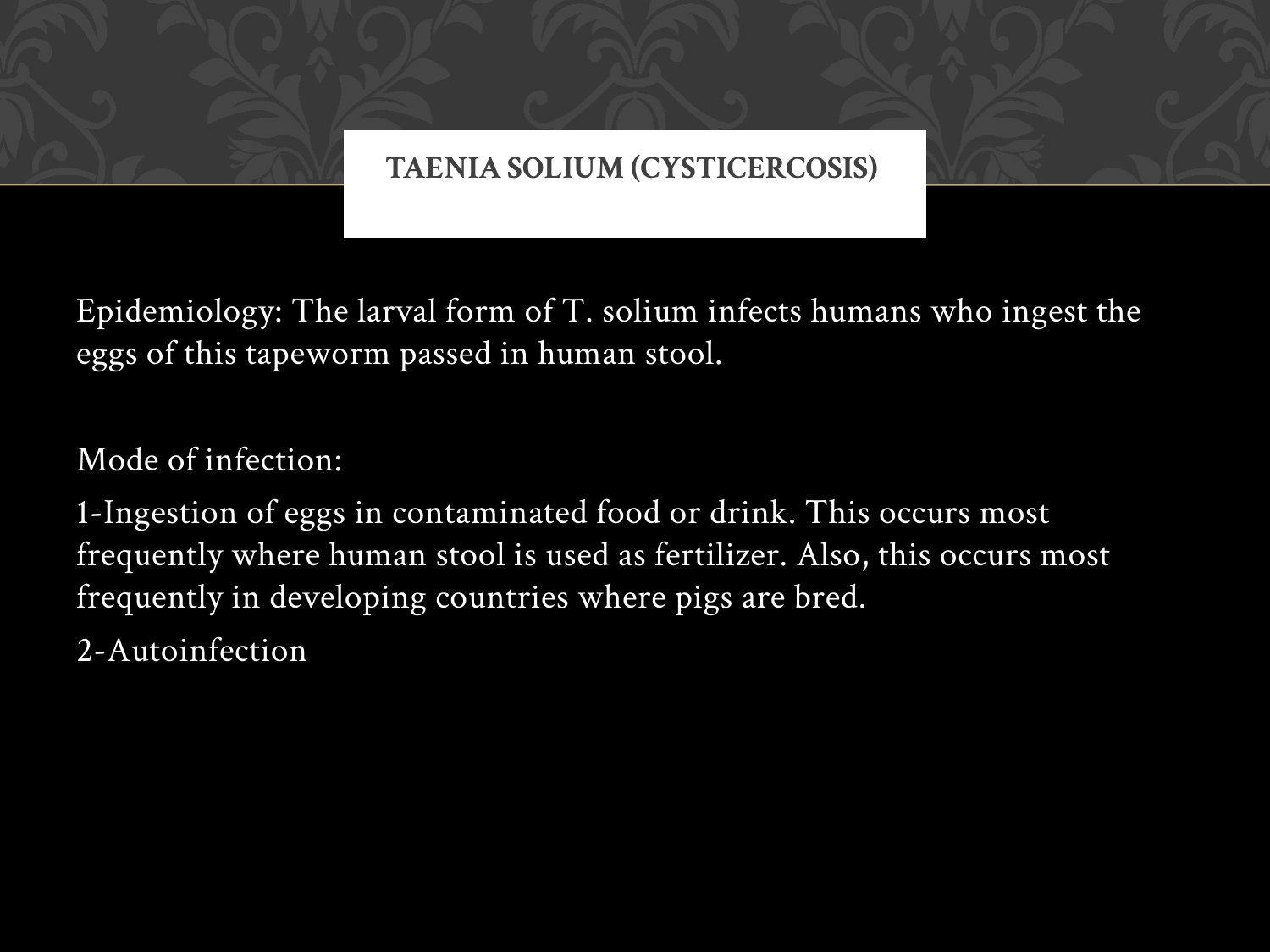

# Taenia solium (cysticercosis)
Epidemiology: The larval form of T. solium infects humans who ingest the eggs of this tapeworm passed in human stool.

Mode of infection:
1-Ingestion of eggs in contaminated food or drink. This occurs most frequently where human stool is used as fertilizer. Also, this occurs most frequently in developing countries where pigs are bred.
2-Autoinfection